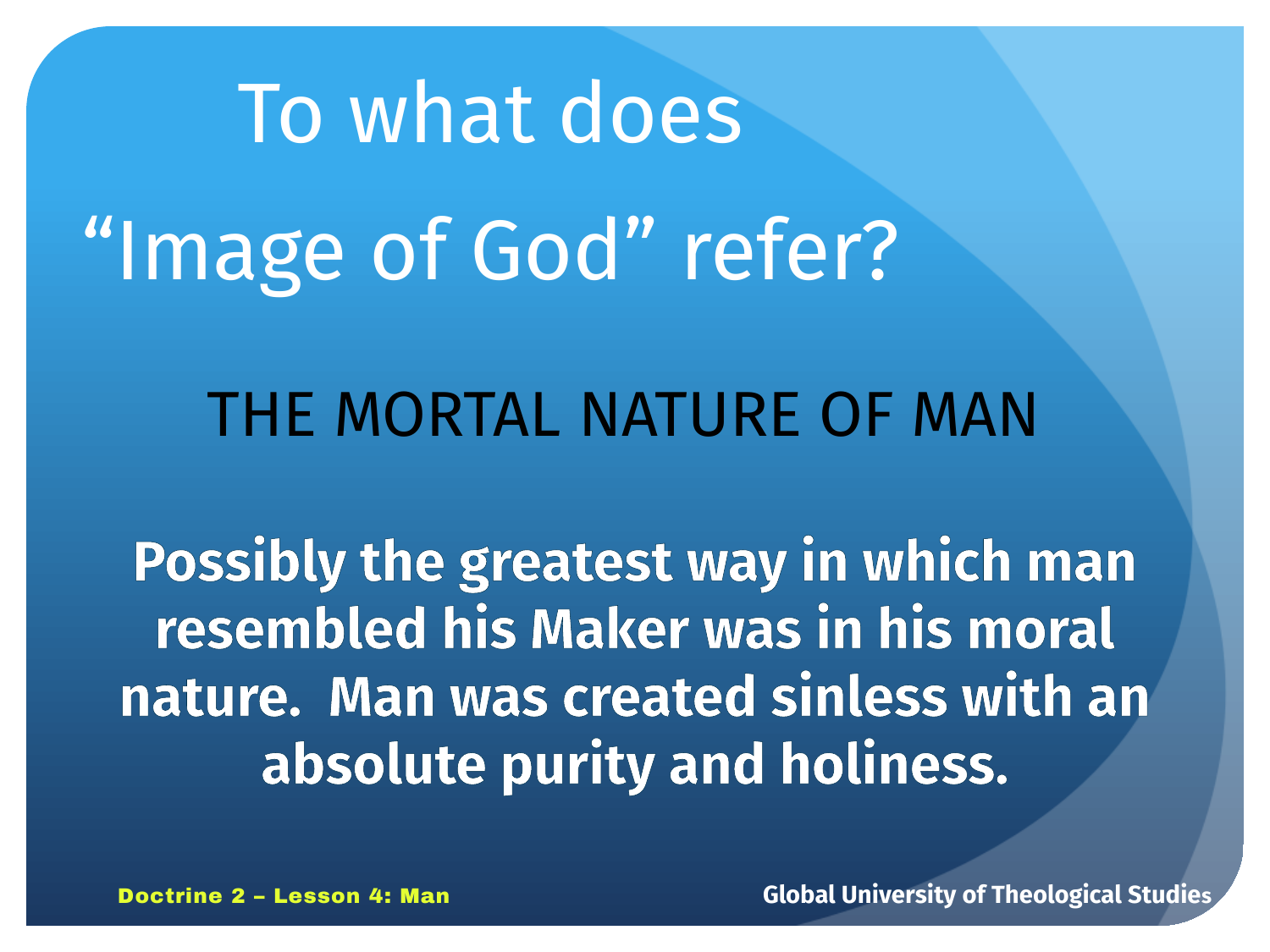

To what does
“Image of God” refer?
THE MORTAL NATURE OF MAN
Possibly the greatest way in which man resembled his Maker was in his moral nature.  Man was created sinless with an absolute purity and holiness.
Doctrine 2 – Lesson 4: Man  	                                   Global University of Theological Studies